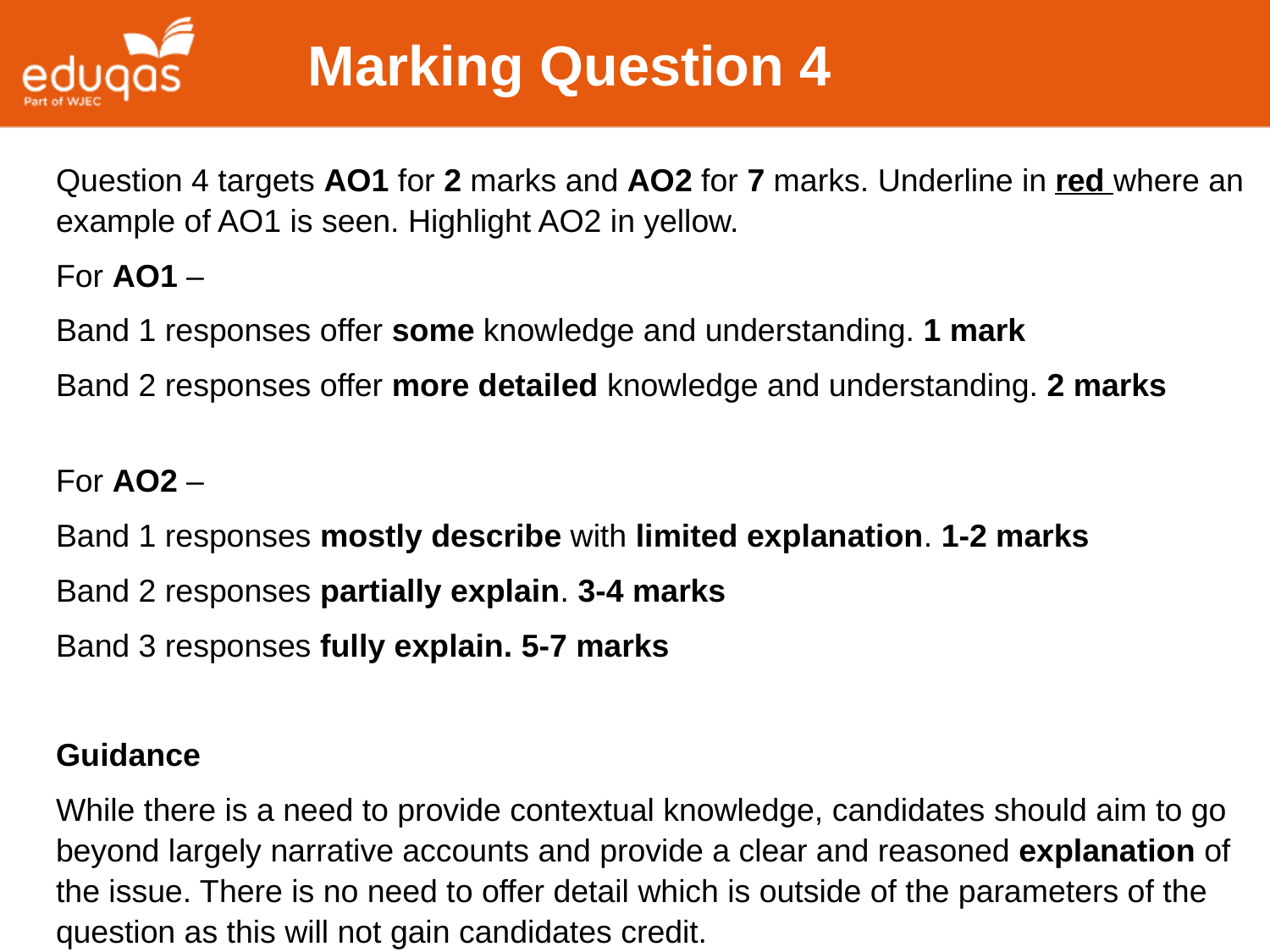

# Marking Question 4
Question 4 targets AO1 for 2 marks and AO2 for 7 marks. Underline in red where an example of AO1 is seen. Highlight AO2 in yellow.
For AO1 –
Band 1 responses offer some knowledge and understanding. 1 mark
Band 2 responses offer more detailed knowledge and understanding. 2 marks
For AO2 –
Band 1 responses mostly describe with limited explanation. 1-2 marks
Band 2 responses partially explain. 3-4 marks
Band 3 responses fully explain. 5-7 marks

Guidance
While there is a need to provide contextual knowledge, candidates should aim to go beyond largely narrative accounts and provide a clear and reasoned explanation of the issue. There is no need to offer detail which is outside of the parameters of the question as this will not gain candidates credit.